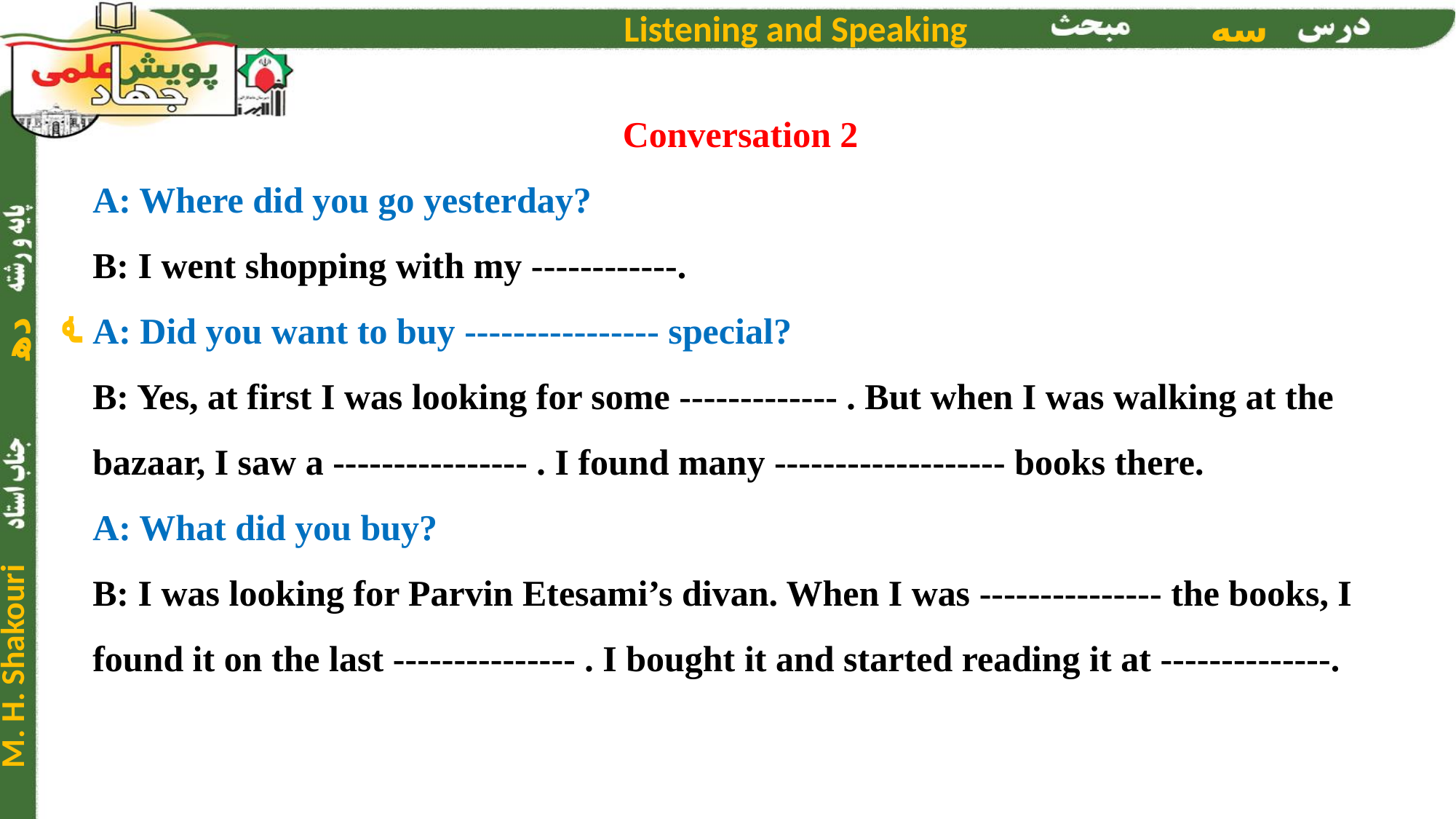

Conversation 2
A: Where did you go yesterday?
B: I went shopping with my ------------.
A: Did you want to buy ---------------- special?
B: Yes, at first I was looking for some ------------- . But when I was walking at the bazaar, I saw a ---------------- . I found many ------------------- books there.
A: What did you buy?
B: I was looking for Parvin Etesami’s divan. When I was --------------- the books, I found it on the last --------------- . I bought it and started reading it at --------------.